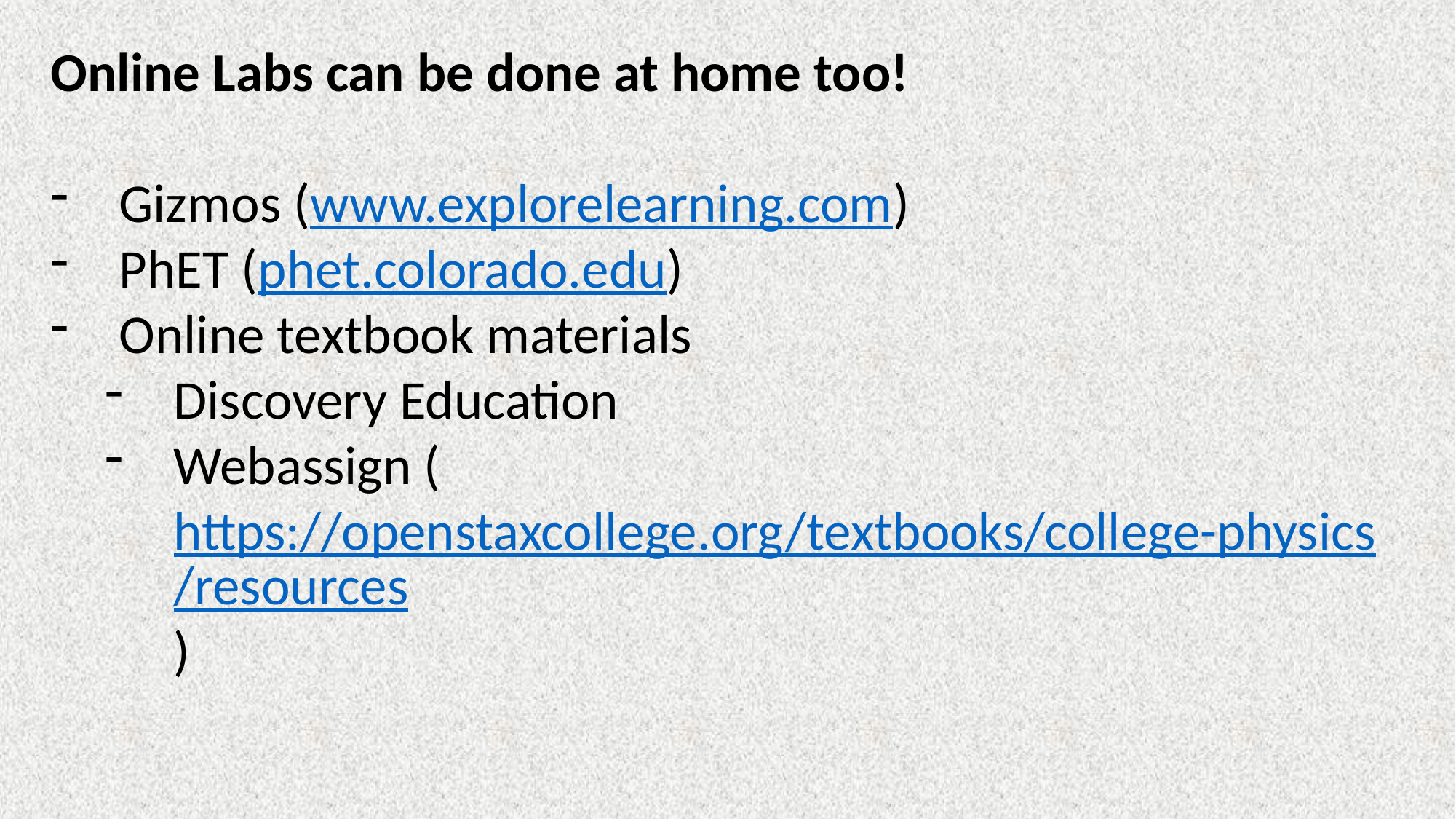

Online Labs can be done at home too!

Gizmos (www.explorelearning.com)
PhET (phet.colorado.edu)
Online textbook materials
Discovery Education
Webassign (https://openstaxcollege.org/textbooks/college-physics/resources)